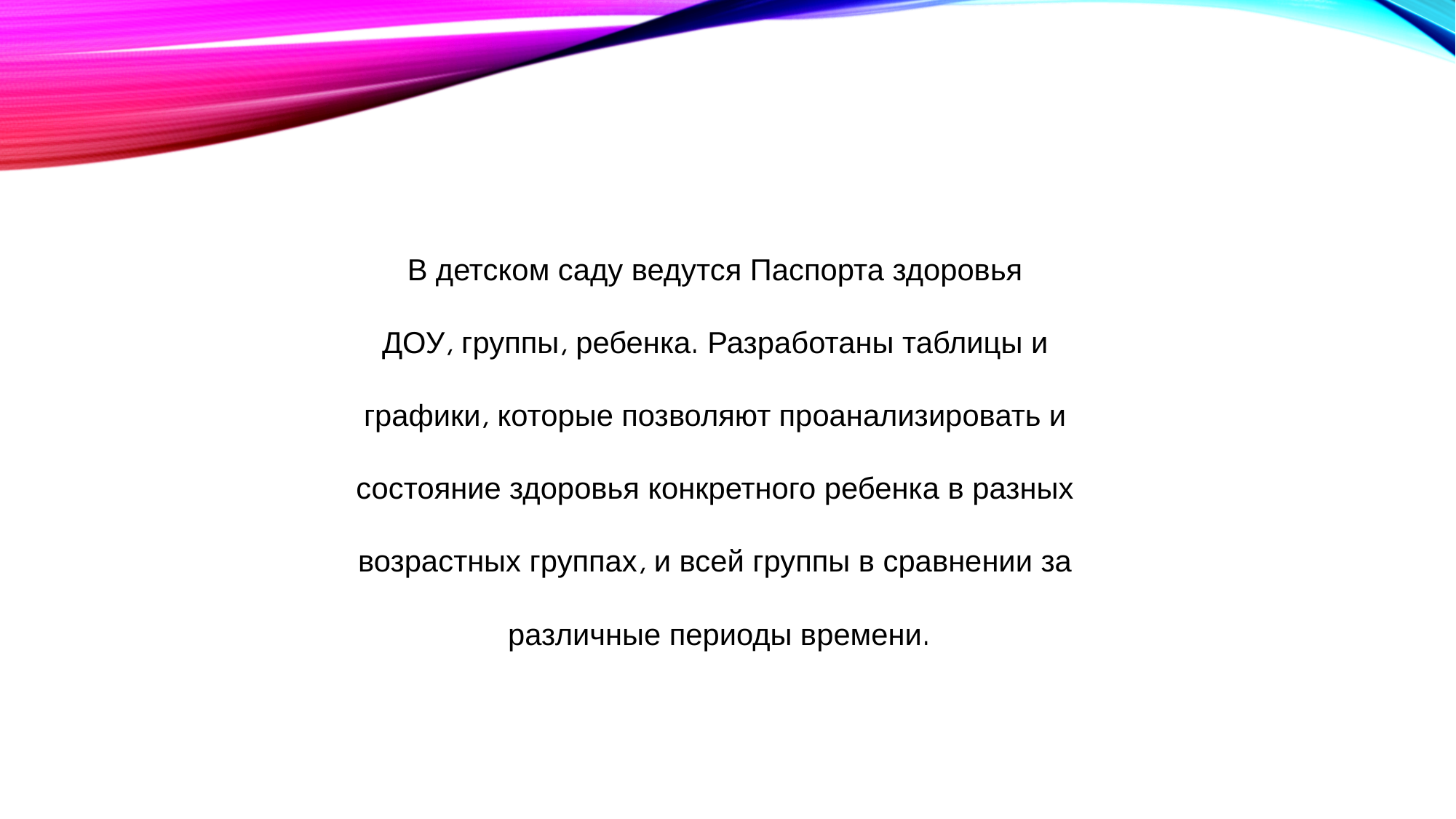

В детском саду ведутся Паспорта здоровья

ДОУ, группы, ребенка. Разработаны таблицы и

графики, которые позволяют проанализировать и

состояние здоровья конкретного ребенка в разных

возрастных группах, и всей группы в сравнении за

различные периоды времени.